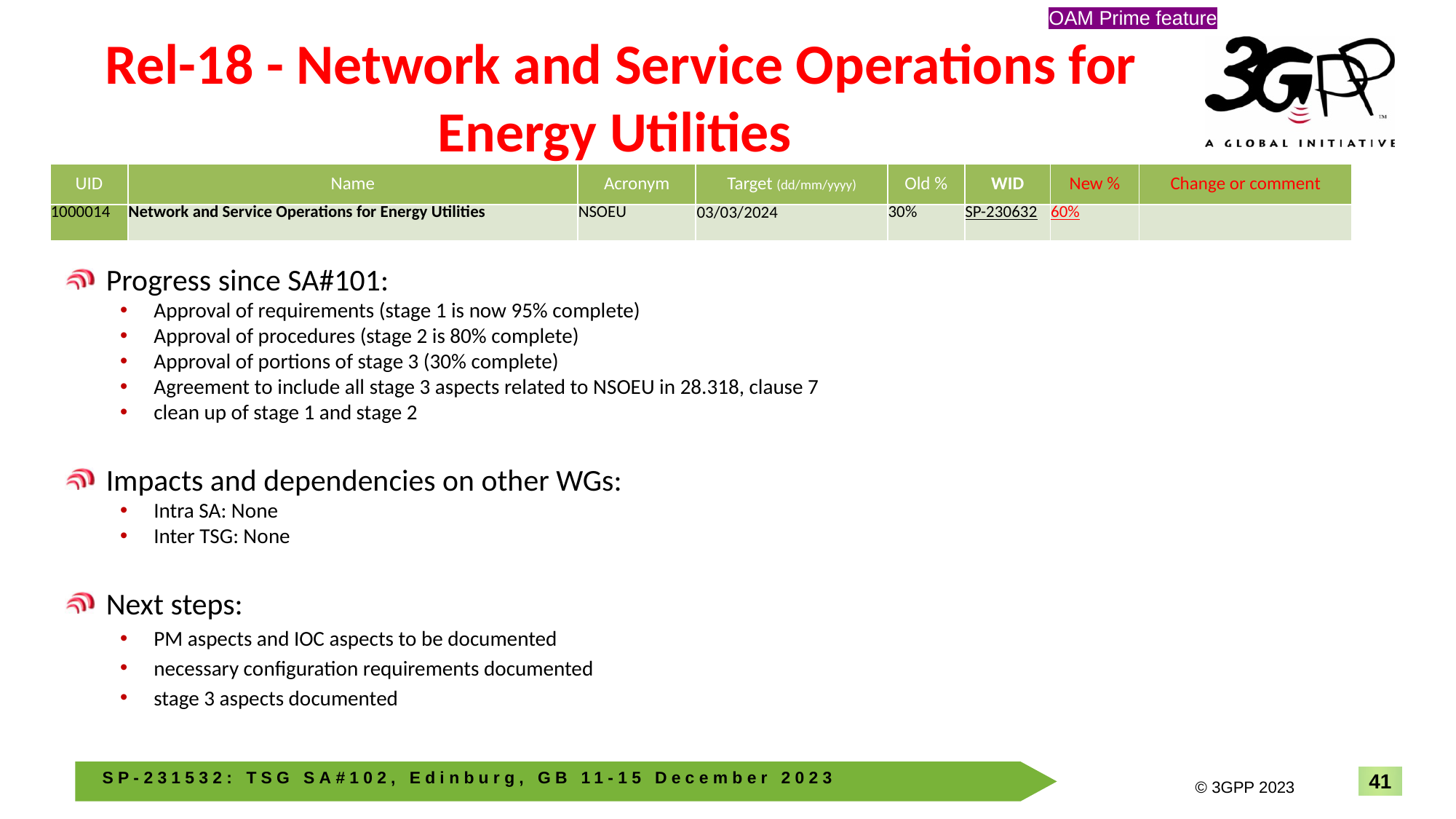

OAM Prime feature
# Rel-18 - Network and Service Operations for Energy Utilities
| UID | Name | Acronym | Target (dd/mm/yyyy) | Old % | WID | New % | Change or comment |
| --- | --- | --- | --- | --- | --- | --- | --- |
| 1000014 | Network and Service Operations for Energy Utilities | NSOEU | 03/03/2024 | 30% | SP-230632 | 60% |  |
Progress since SA#101:
Approval of requirements (stage 1 is now 95% complete)
Approval of procedures (stage 2 is 80% complete)
Approval of portions of stage 3 (30% complete)
Agreement to include all stage 3 aspects related to NSOEU in 28.318, clause 7
clean up of stage 1 and stage 2

Impacts and dependencies on other WGs:
Intra SA: None
Inter TSG: None

Next steps:
PM aspects and IOC aspects to be documented
necessary configuration requirements documented
stage 3 aspects documented